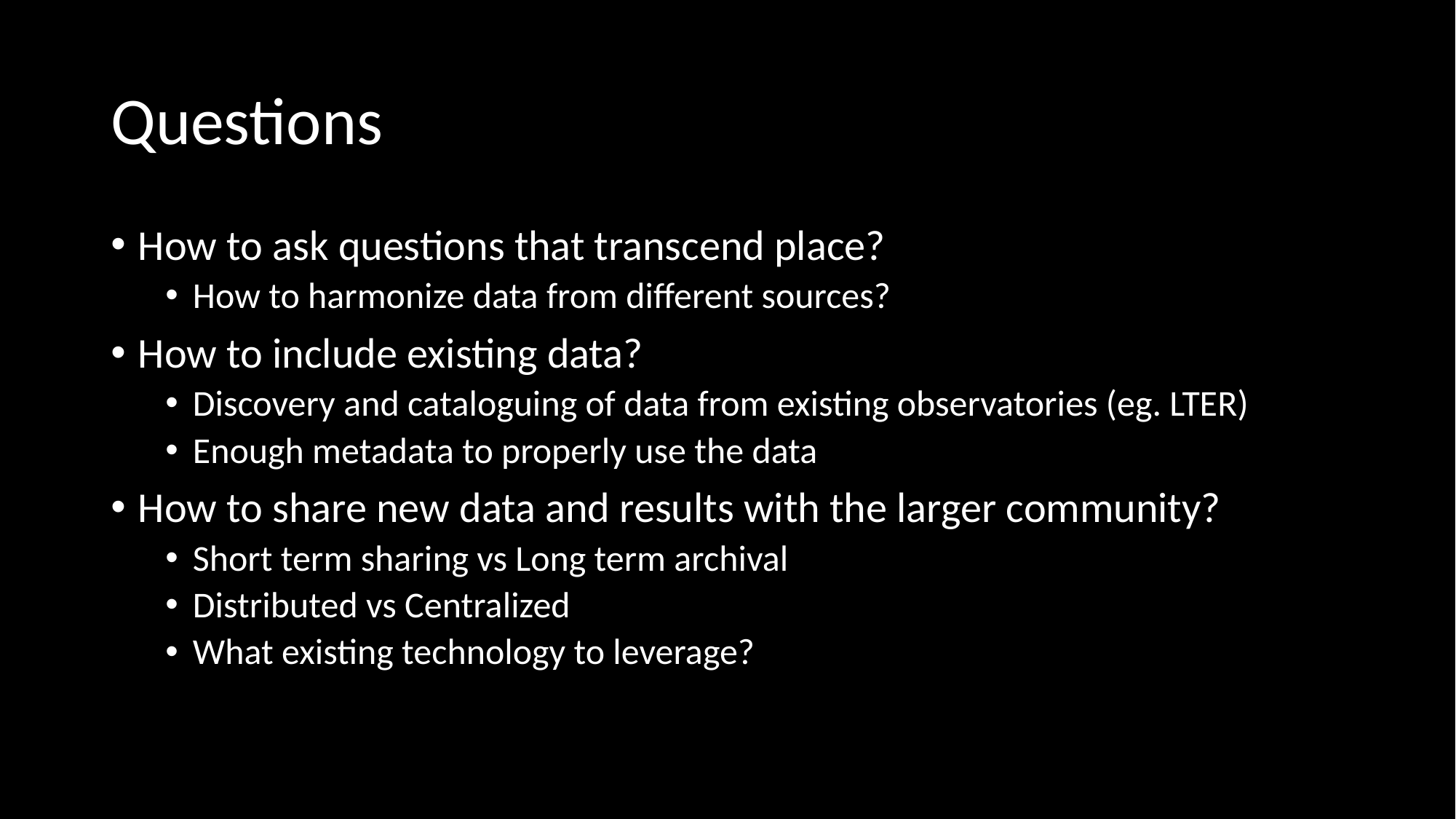

# Questions
How to ask questions that transcend place?
How to harmonize data from different sources?
How to include existing data?
Discovery and cataloguing of data from existing observatories (eg. LTER)
Enough metadata to properly use the data
How to share new data and results with the larger community?
Short term sharing vs Long term archival
Distributed vs Centralized
What existing technology to leverage?